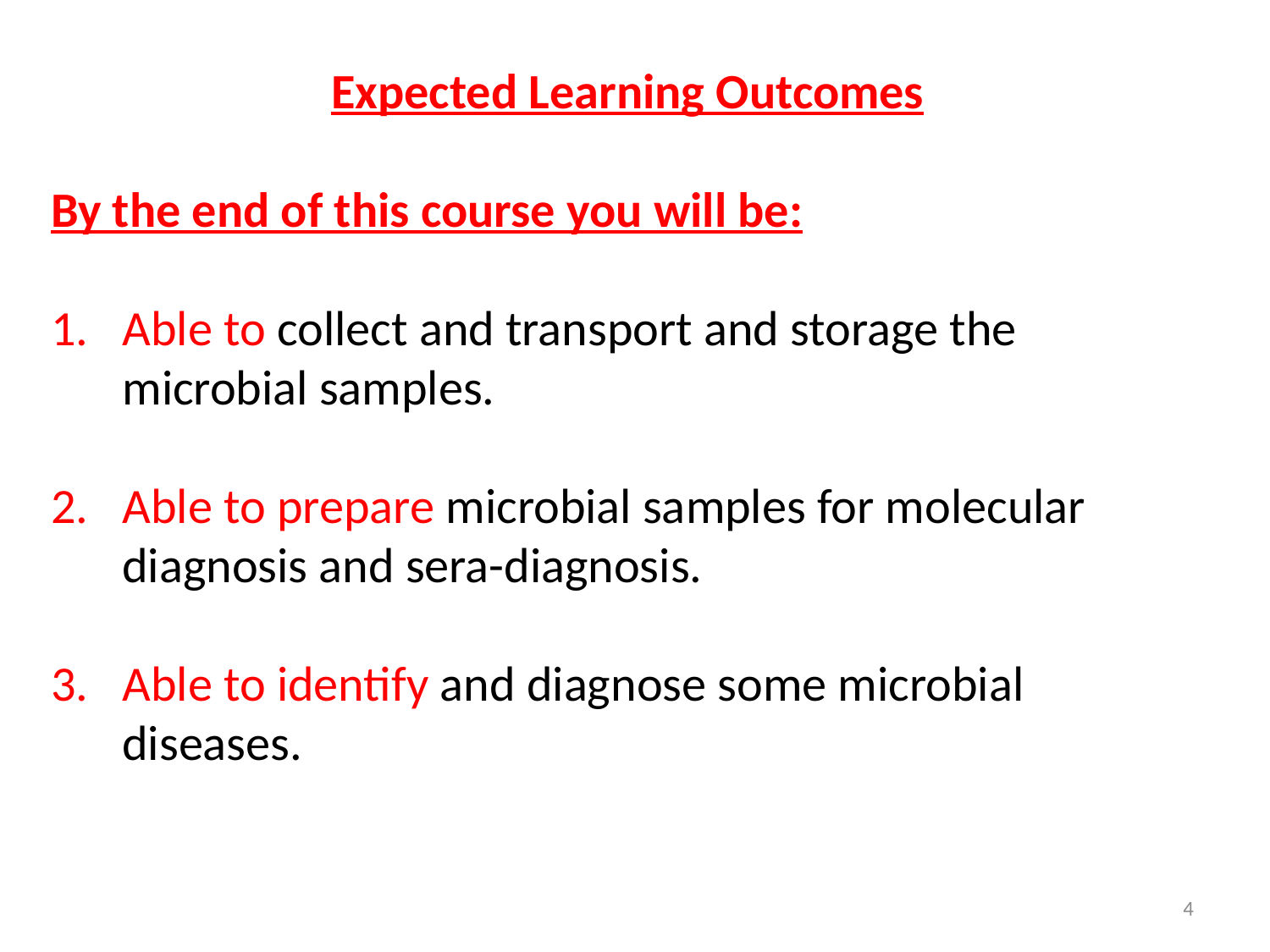

Expected Learning Outcomes

By the end of this course you will be:

Able to collect and transport and storage the microbial samples.

Able to prepare microbial samples for molecular diagnosis and sera-diagnosis.

Able to identify and diagnose some microbial diseases.

4